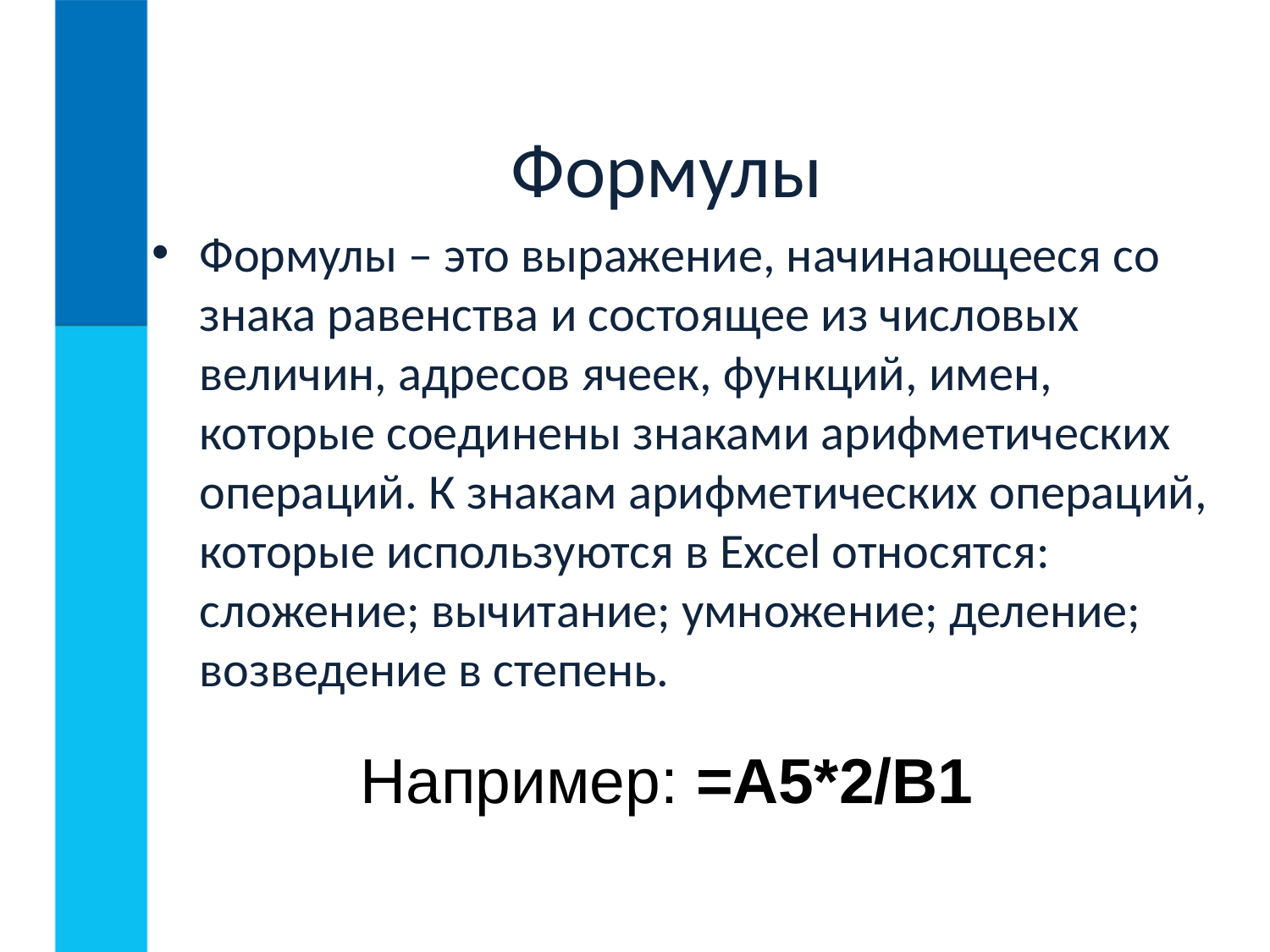

Формулы
Формулы – это выражение, начинающееся со знака равенства и состоящее из числовых величин, адресов ячеек, функций, имен, которые соединены знаками арифметических операций. К знакам арифметических операций, которые используются в Excel относятся: сложение; вычитание; умножение; деление; возведение в степень.
Например: =А5*2/В1